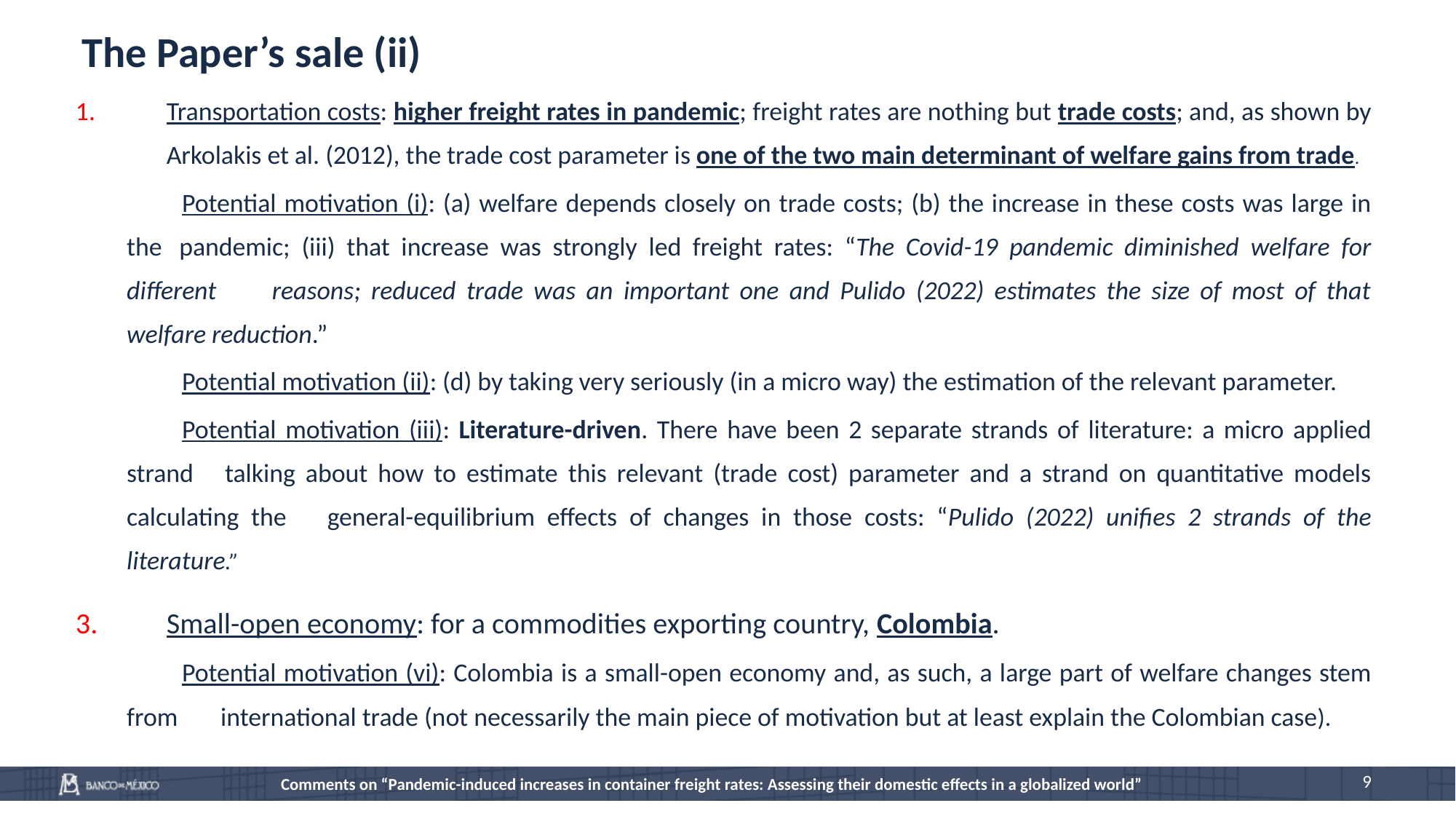

# The Paper’s sale (ii)
Transportation costs: higher freight rates in pandemic; freight rates are nothing but trade costs; and, as shown by Arkolakis et al. (2012), the trade cost parameter is one of the two main determinant of welfare gains from trade.
Potential motivation (i): (a) welfare depends closely on trade costs; (b) the increase in these costs was large in the 	pandemic; (iii) that increase was strongly led freight rates: “The Covid-19 pandemic diminished welfare for different 	reasons; reduced trade was an important one and Pulido (2022) estimates the size of most of that welfare reduction.”
Potential motivation (ii): (d) by taking very seriously (in a micro way) the estimation of the relevant parameter.
Potential motivation (iii): Literature-driven. There have been 2 separate strands of literature: a micro applied strand 	talking about how to estimate this relevant (trade cost) parameter and a strand on quantitative models calculating the 	general-equilibrium effects of changes in those costs: “Pulido (2022) unifies 2 strands of the literature.”
Small-open economy: for a commodities exporting country, Colombia.
Potential motivation (vi): Colombia is a small-open economy and, as such, a large part of welfare changes stem from 	international trade (not necessarily the main piece of motivation but at least explain the Colombian case).

9
Comments on “Pandemic-induced increases in container freight rates: Assessing their domestic effects in a globalized world”